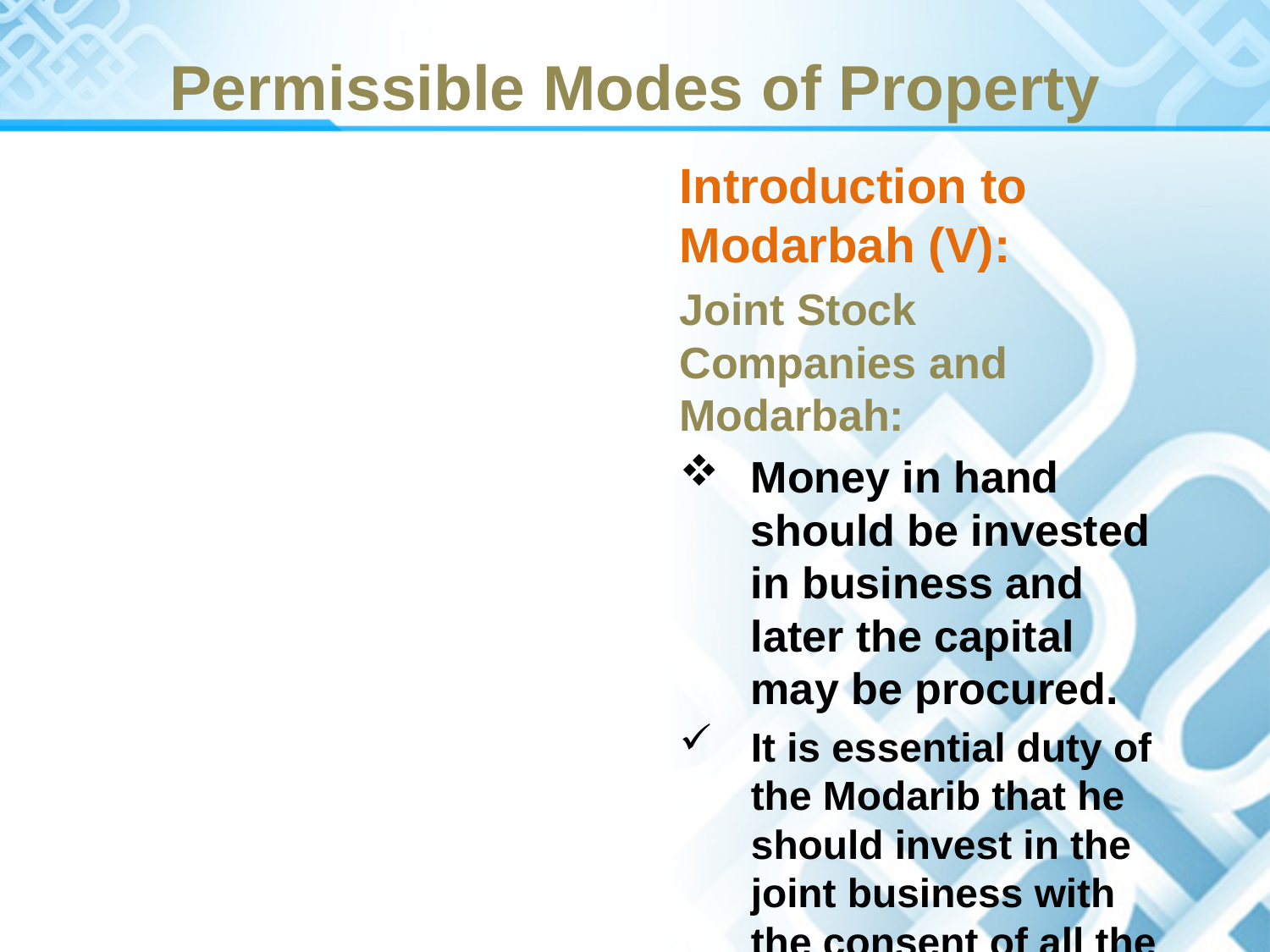

Permissible Modes of Property
Introduction to Modarbah (V):
Joint Stock Companies and Modarbah:
Money in hand should be invested in business and later the capital may be procured.
It is essential duty of the Modarib that he should invest in the joint business with the consent of all the financier.